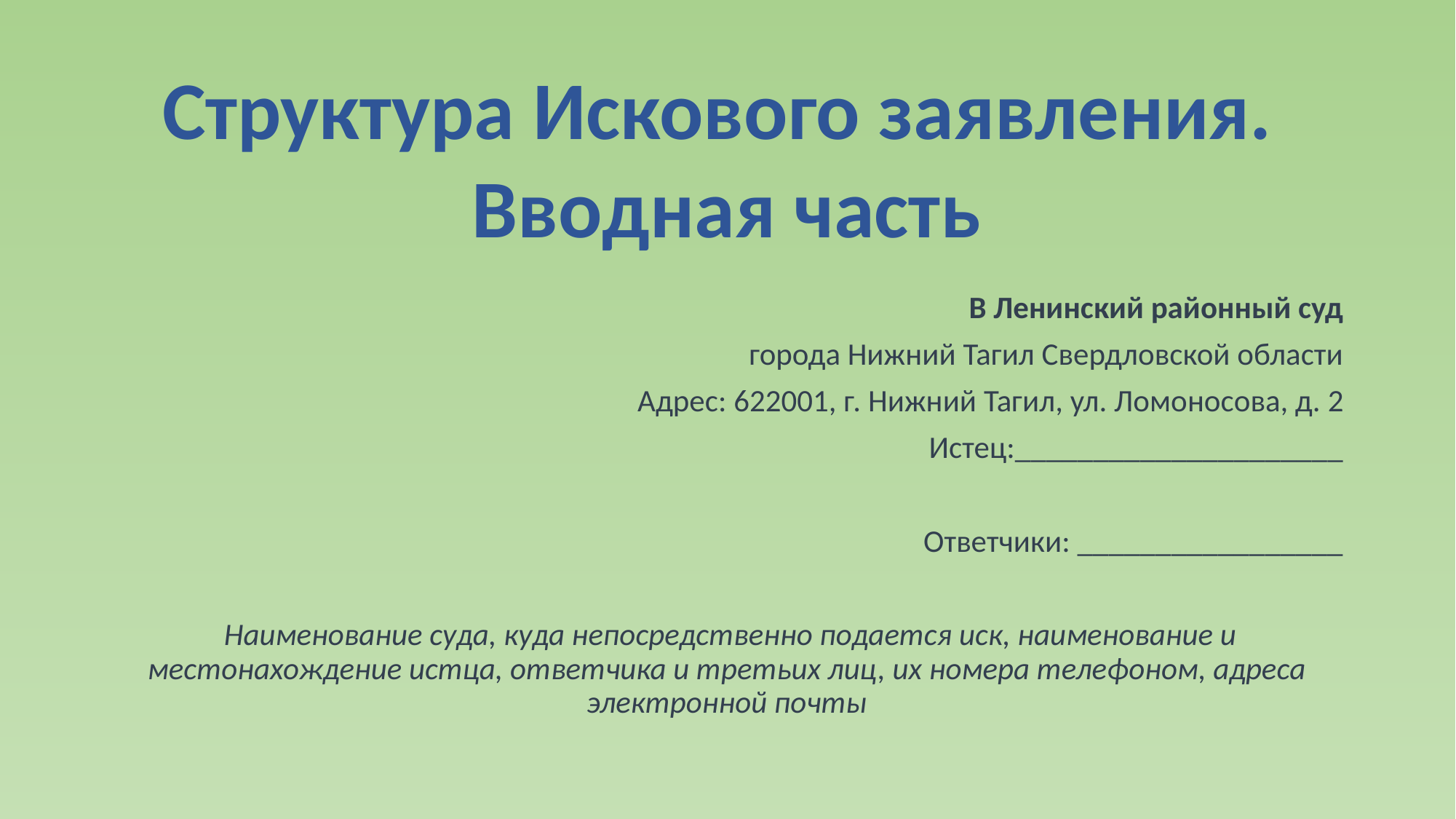

Структура Искового заявления.
Вводная часть
В Ленинский районный суд
     города Нижний Тагил Свердловской области
          Адрес: 622001, г. Нижний Тагил, ул. Ломоносова, д. 2
Истец:_____________________

Ответчики: _________________

 Наименование суда, куда непосредственно подается иск, наименование и местонахождение истца, ответчика и третьих лиц, их номера телефоном, адреса электронной почты